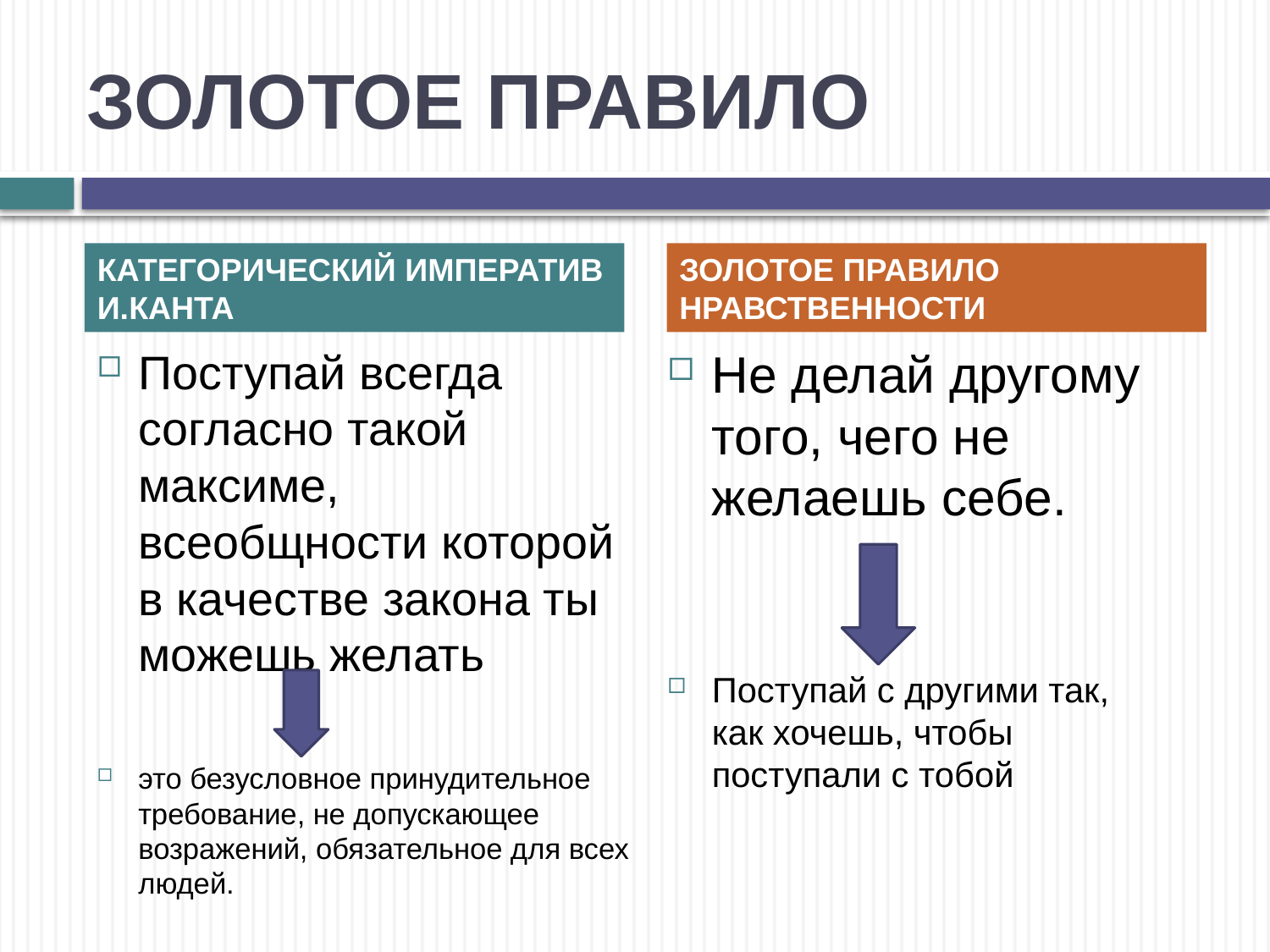

# ЗОЛОТОЕ ПРАВИЛО
КАТЕГОРИЧЕСКИЙ ИМПЕРАТИВ И.КАНТА
ЗОЛОТОЕ ПРАВИЛО НРАВСТВЕННОСТИ
Поступай всегда согласно такой максиме, всеобщности которой в качестве закона ты можешь желать

это безусловное принудительное требование, не допускающее возражений, обязательное для всех людей.
Не делай другому того, чего не желаешь себе.

Поступай с другими так, как хочешь, чтобы поступали с тобой